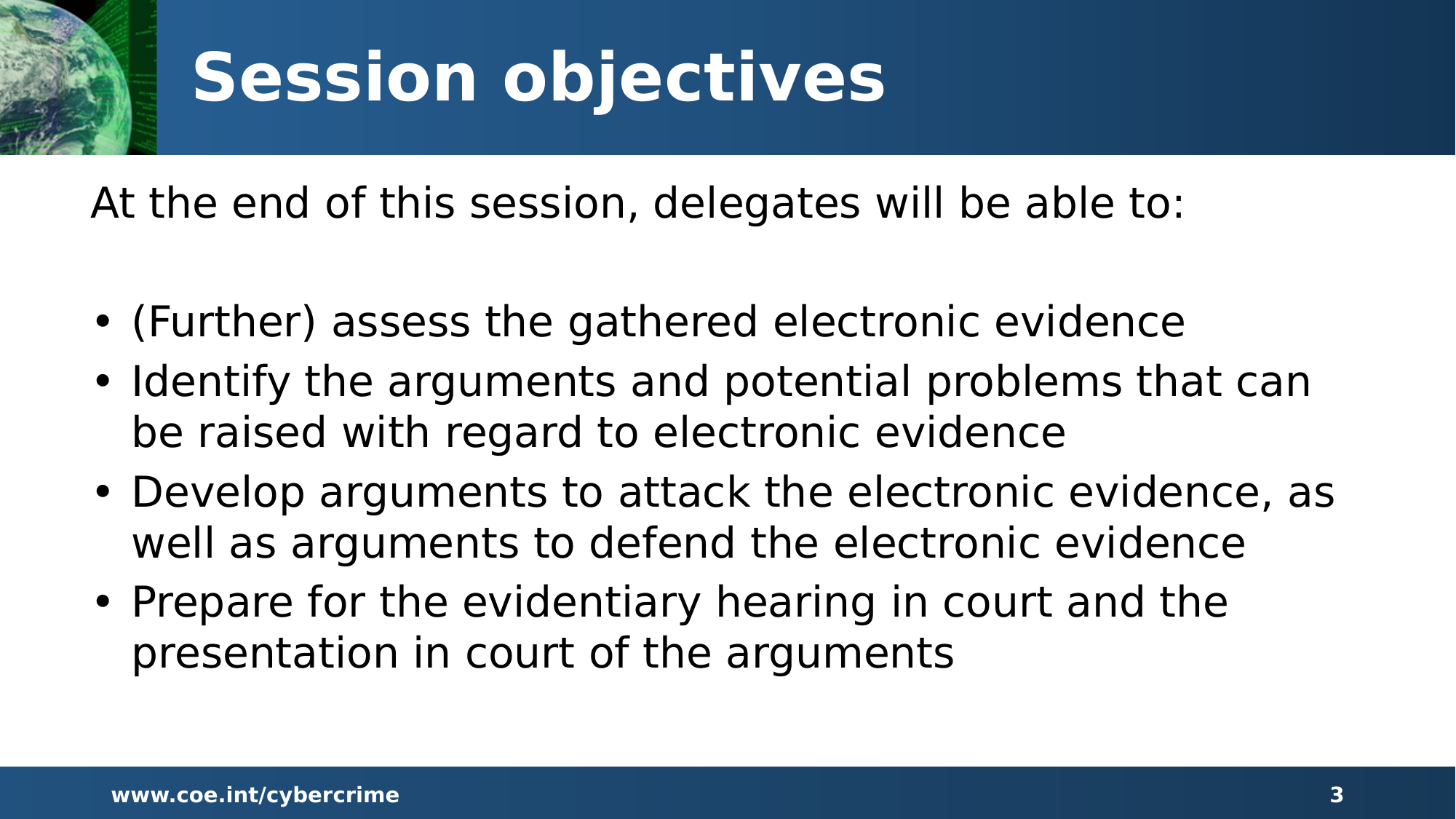

Session objectives
At the end of this session, delegates will be able to:

•	(Further) assess the gathered electronic evidence
•	Identify the arguments and potential problems that can be raised with regard to electronic evidence
•	Develop arguments to attack the electronic evidence, as well as arguments to defend the electronic evidence
•	Prepare for the evidentiary hearing in court and the presentation in court of the arguments

www.coe.int/cybercrime
3